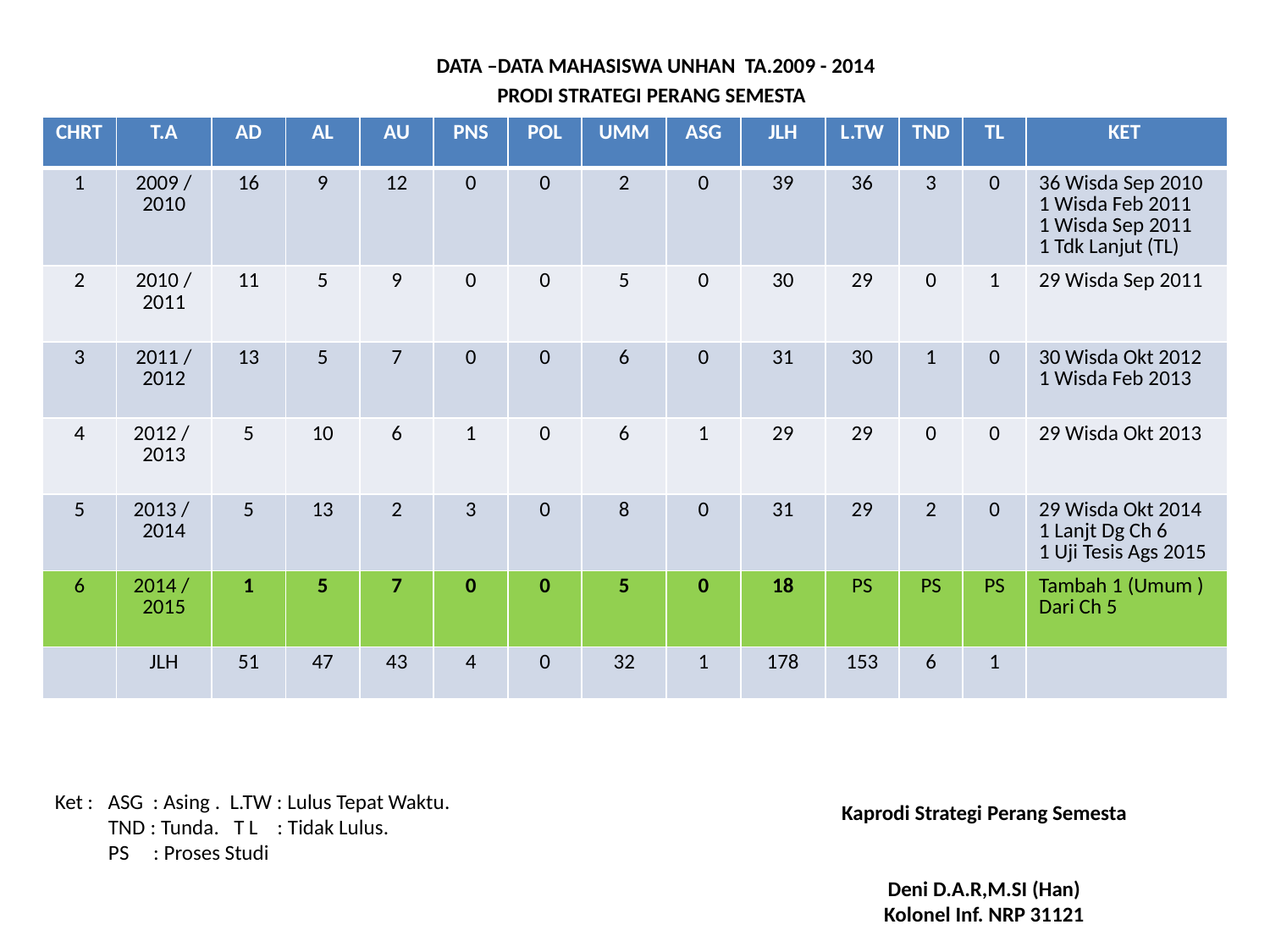

DATA –DATA MAHASISWA UNHAN  TA.2009 - 2014
PRODI STRATEGI PERANG SEMESTA
| CHRT | T.A | AD | AL | AU | PNS | POL | UMM | ASG | JLH | L.TW | TND | TL | KET |
| --- | --- | --- | --- | --- | --- | --- | --- | --- | --- | --- | --- | --- | --- |
| 1 | 2009 / 2010 | 16 | 9 | 12 | 0 | 0 | 2 | 0 | 39 | 36 | 3 | 0 | 36 Wisda Sep 2010 1 Wisda Feb 2011 1 Wisda Sep 2011 1 Tdk Lanjut (TL) |
| 2 | 2010 / 2011 | 11 | 5 | 9 | 0 | 0 | 5 | 0 | 30 | 29 | 0 | 1 | 29 Wisda Sep 2011 |
| 3 | 2011 / 2012 | 13 | 5 | 7 | 0 | 0 | 6 | 0 | 31 | 30 | 1 | 0 | 30 Wisda Okt 2012 1 Wisda Feb 2013 |
| 4 | 2012 / 2013 | 5 | 10 | 6 | 1 | 0 | 6 | 1 | 29 | 29 | 0 | 0 | 29 Wisda Okt 2013 |
| 5 | 2013 / 2014 | 5 | 13 | 2 | 3 | 0 | 8 | 0 | 31 | 29 | 2 | 0 | 29 Wisda Okt 2014 1 Lanjt Dg Ch 6 1 Uji Tesis Ags 2015 |
| 6 | 2014 / 2015 | 1 | 5 | 7 | 0 | 0 | 5 | 0 | 18 | PS | PS | PS | Tambah 1 (Umum ) Dari Ch 5 |
|  | JLH | 51 | 47 | 43 | 4 | 0 | 32 | 1 | 178 | 153 | 6 | 1 |  |
Ket :   ASG  : Asing .  L.TW : Lulus Tepat Waktu.
           TND : Tunda.   T L    : Tidak Lulus.
           PS     : Proses Studi
Kaprodi Strategi Perang Semesta

Deni D.A.R,M.SI (Han)
Kolonel Inf. NRP 31121